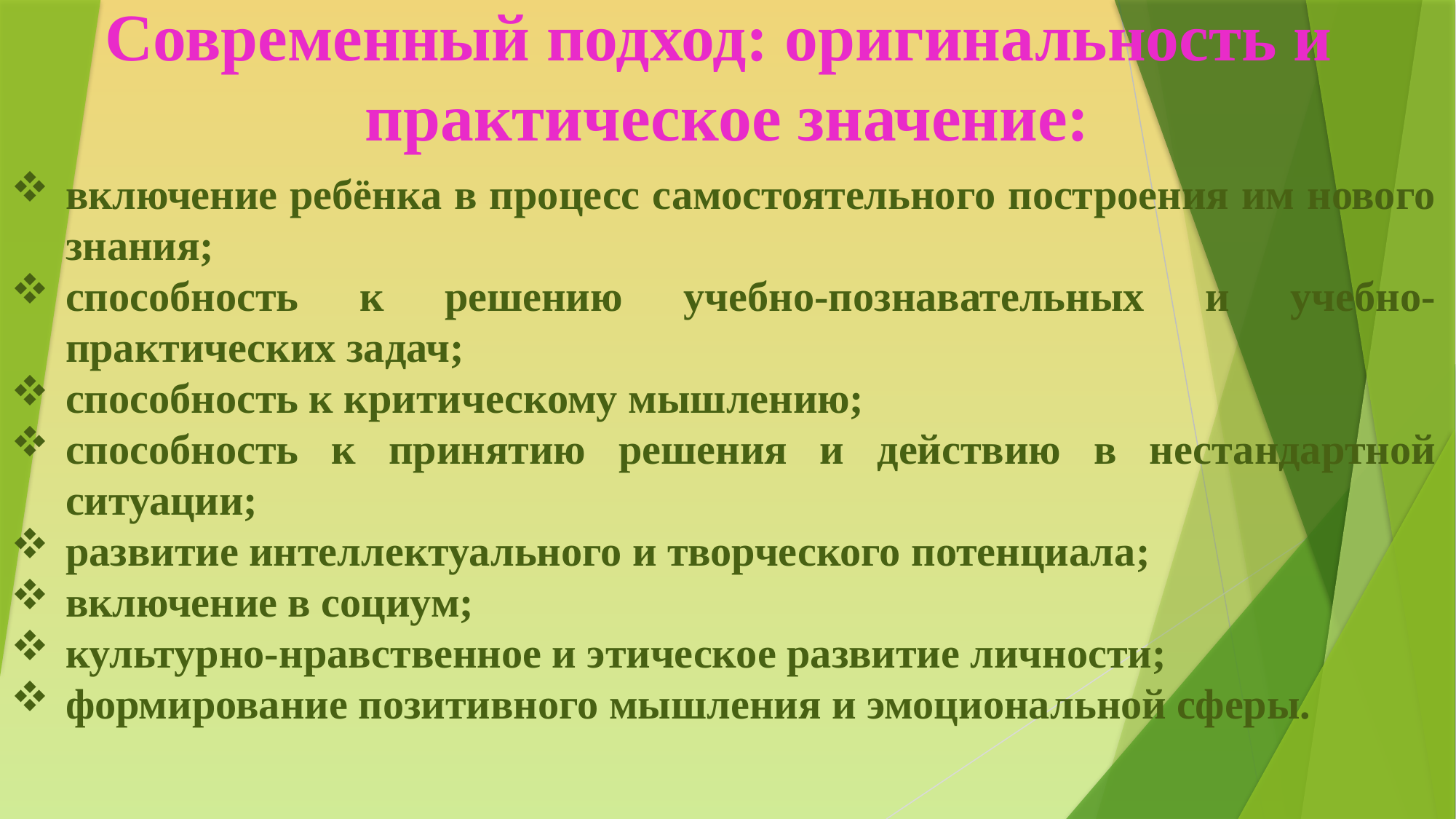

Современный подход: оригинальность и
практическое значение:
включение ребёнка в процесс самостоятельного построения им нового знания;
способность к решению учебно-познавательных и учебно-практических задач;
способность к критическому мышлению;
способность к принятию решения и действию в нестандартной ситуации;
развитие интеллектуального и творческого потенциала;
включение в социум;
культурно-нравственное и этическое развитие личности;
формирование позитивного мышления и эмоциональной сферы.